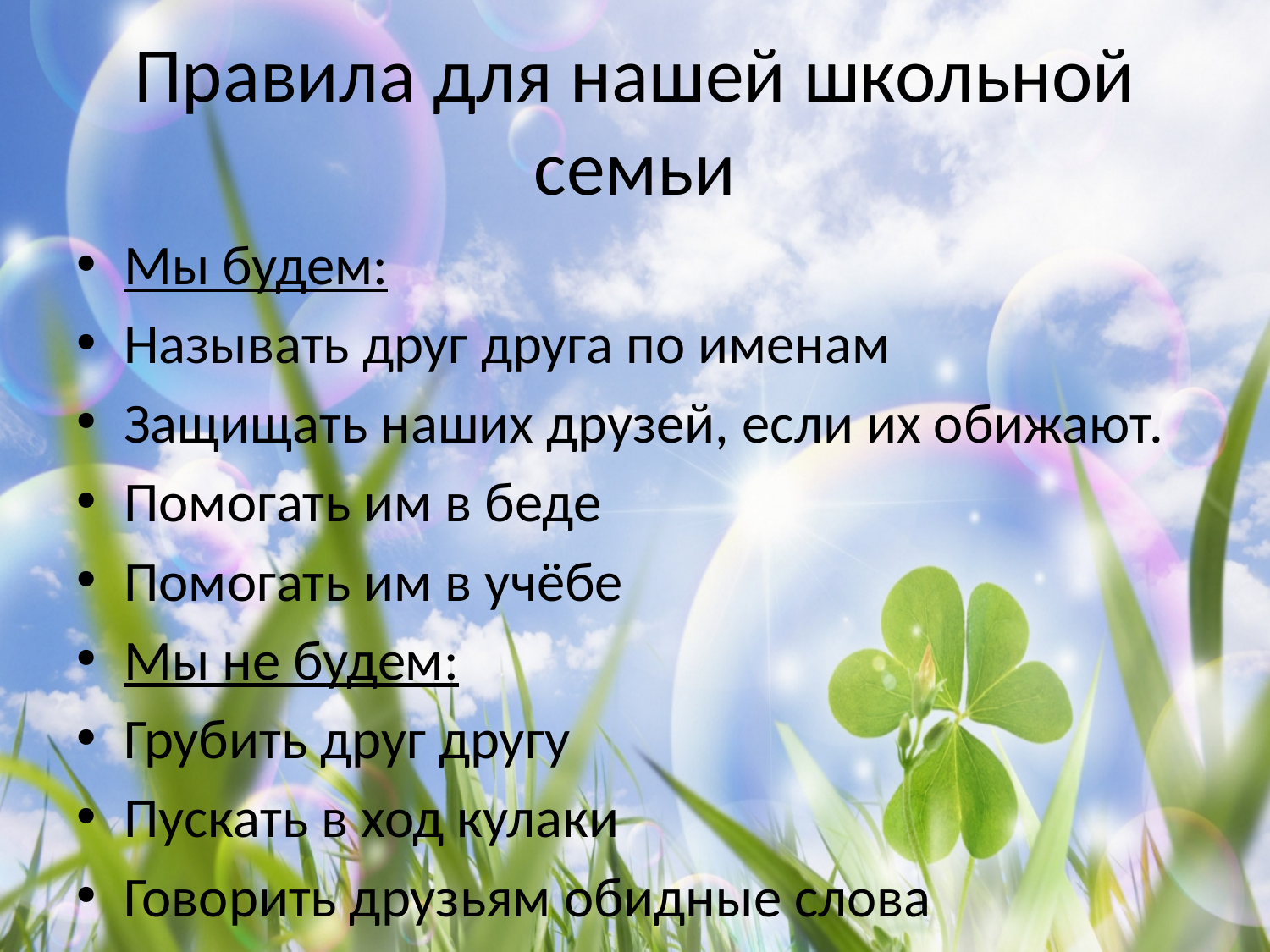

# Правила для нашей школьной семьи
Мы будем:
Называть друг друга по именам
Защищать наших друзей, если их обижают.
Помогать им в беде
Помогать им в учёбе
Мы не будем:
Грубить друг другу
Пускать в ход кулаки
Говорить друзьям обидные слова